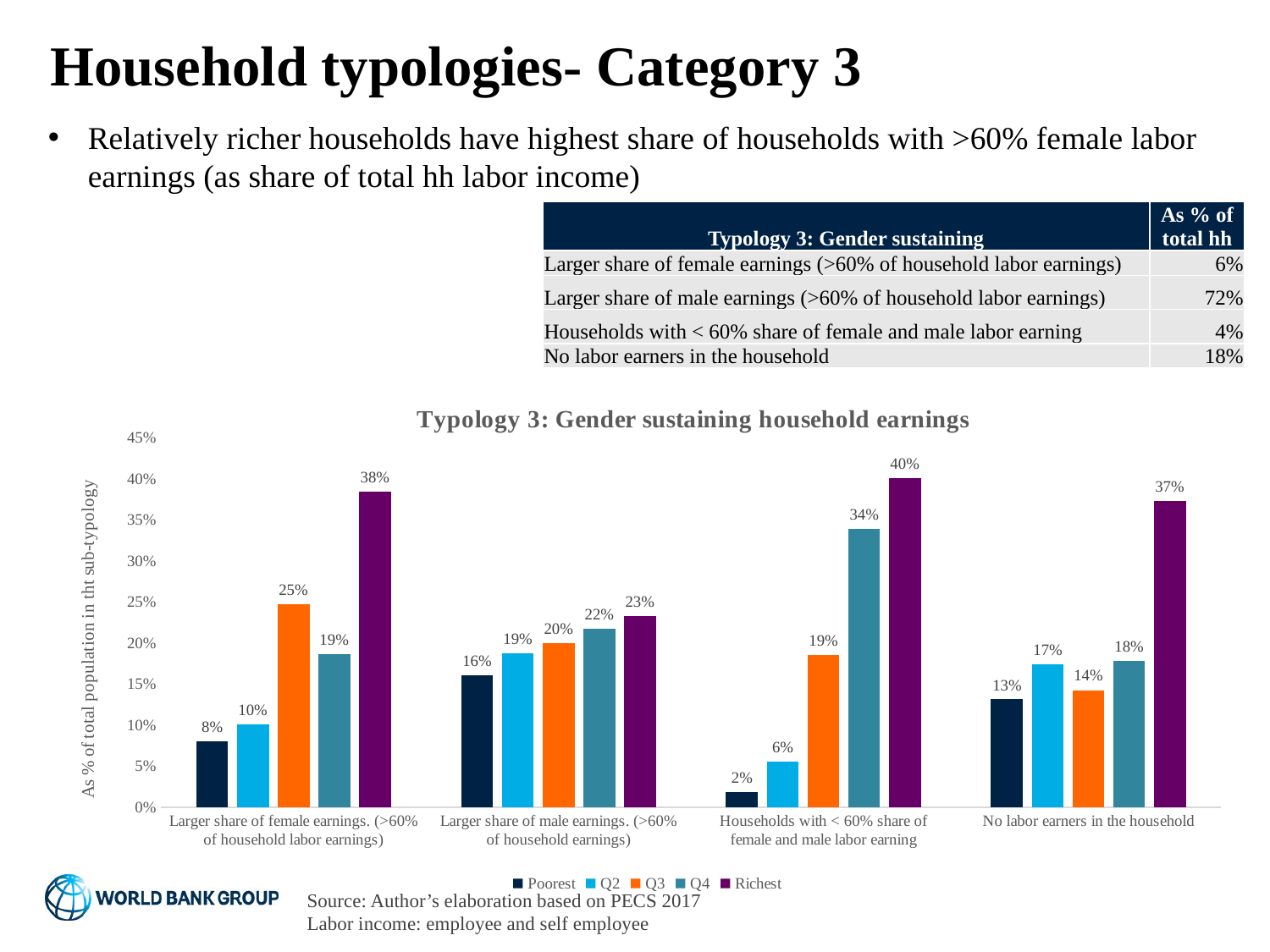

# Household typologies- Category 3
Relatively richer households have highest share of households with >60% female labor earnings (as share of total hh labor income)

| Typology 3: Gender sustaining | As % of total hh |
| --- | --- |
| Larger share of female earnings (>60% of household labor earnings) | 6% |
| Larger share of male earnings (>60% of household labor earnings) | 72% |
| Households with < 60% share of female and male labor earning | 4% |
| No labor earners in the household | 18% |

### Chart: Typology 3: Gender sustaining household earnings

| Category | Poorest | Q2 | Q3 | Q4 | Richest |
|---|---|---|---|---|---|
| Larger share of female earnings. (>60% of household labor earnings) | 0.08002990338905076 | 0.10134565250728415 | 0.24756555742984204 | 0.1862636098757859 | 0.3847952767980371 |
| Larger share of male earnings. (>60% of household earnings) | 0.16109651992446347 | 0.18776841667881164 | 0.2001903917294329 | 0.21802178651939733 | 0.2329228851478947 |
| Households with < 60% share of female and male labor earning | 0.01867396593673966 | 0.05547445255474453 | 0.18597931873479318 | 0.33889902676399025 | 0.40097323600973234 |
| No labor earners in the household | 0.13136034501770422 | 0.17400360210245164 | 0.14263835626508534 | 0.1787819012729879 | 0.3732157953417709 |
Source: Author’s elaboration based on PECS 2017
Labor income: employee and self employee